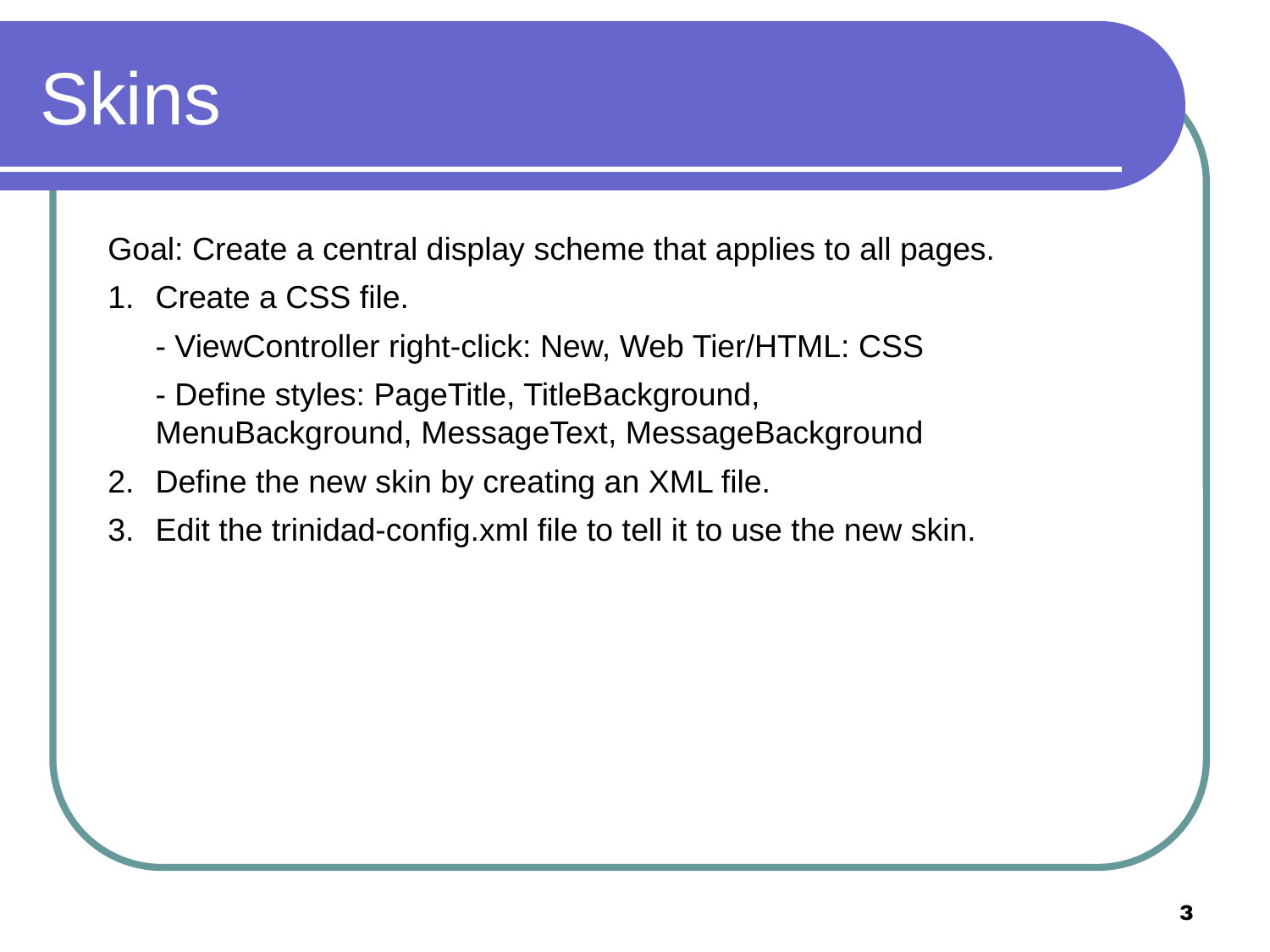

# Skins
Goal: Create a central display scheme that applies to all pages.
Create a CSS file.
 	- ViewController right-click: New, Web Tier/HTML: CSS
	- Define styles: PageTitle, TitleBackground, MenuBackground, MessageText, MessageBackground
Define the new skin by creating an XML file.
Edit the trinidad-config.xml file to tell it to use the new skin.
3